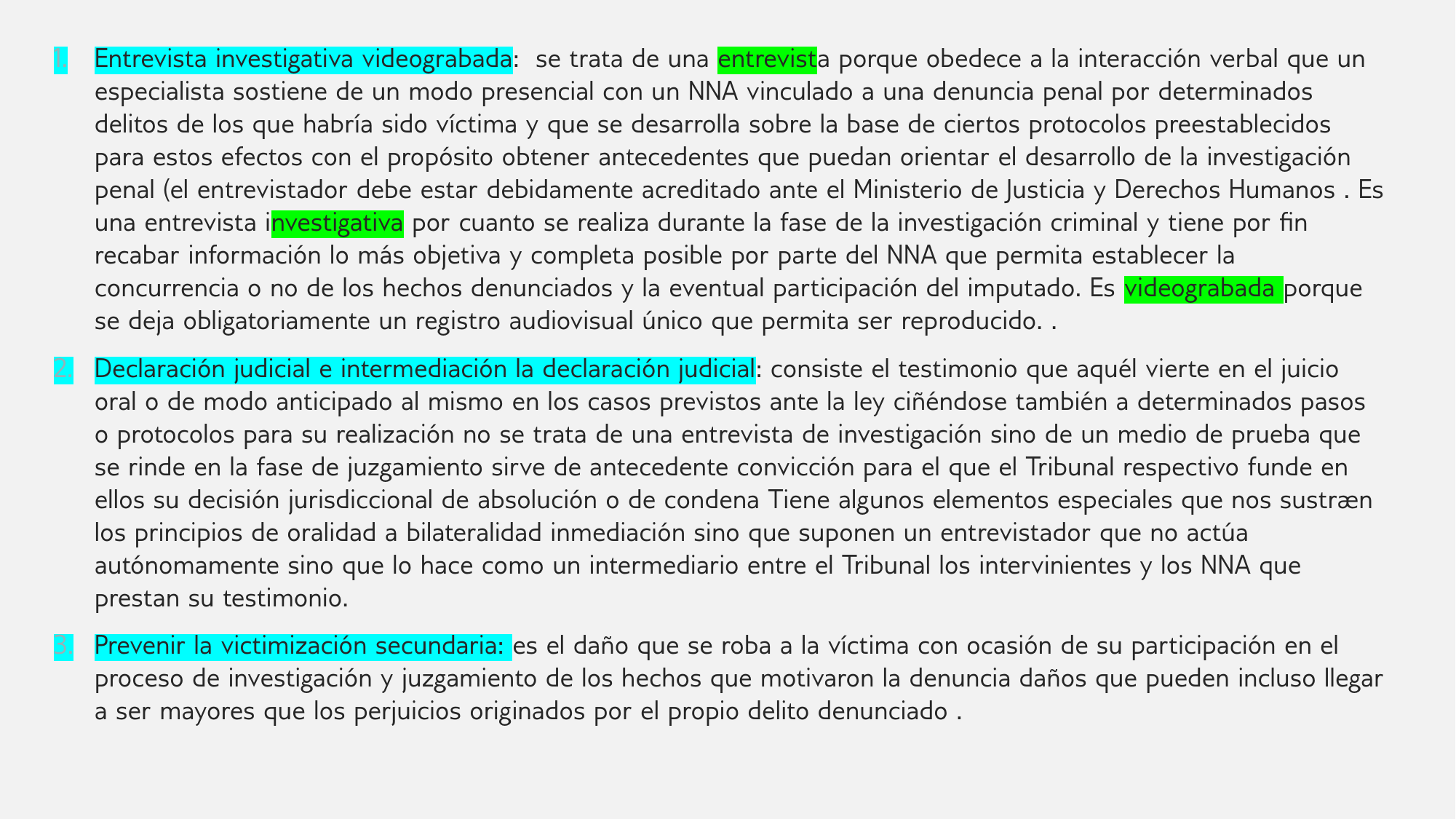

Entrevista investigativa videograbada:  se trata de una entrevista porque obedece a la interacción verbal que un especialista sostiene de un modo presencial con un NNA vinculado a una denuncia penal por determinados delitos de los que habría sido víctima y que se desarrolla sobre la base de ciertos protocolos preestablecidos para estos efectos con el propósito obtener antecedentes que puedan orientar el desarrollo de la investigación penal (el entrevistador debe estar debidamente acreditado ante el Ministerio de Justicia y Derechos Humanos . Es una entrevista investigativa por cuanto se realiza durante la fase de la investigación criminal y tiene por fin recabar información lo más objetiva y completa posible por parte del NNA que permita establecer la concurrencia o no de los hechos denunciados y la eventual participación del imputado. Es videograbada porque se deja obligatoriamente un registro audiovisual único que permita ser reproducido. .
Declaración judicial e intermediación la declaración judicial: consiste el testimonio que aquél vierte en el juicio oral o de modo anticipado al mismo en los casos previstos ante la ley ciñéndose también a determinados pasos o protocolos para su realización no se trata de una entrevista de investigación sino de un medio de prueba que se rinde en la fase de juzgamiento sirve de antecedente convicción para el que el Tribunal respectivo funde en ellos su decisión jurisdiccional de absolución o de condena Tiene algunos elementos especiales que nos sustraen los principios de oralidad a bilateralidad inmediación sino que suponen un entrevistador que no actúa autónomamente sino que lo hace como un intermediario entre el Tribunal los intervinientes y los NNA que prestan su testimonio.
Prevenir la victimización secundaria: es el daño que se roba a la víctima con ocasión de su participación en el proceso de investigación y juzgamiento de los hechos que motivaron la denuncia daños que pueden incluso llegar a ser mayores que los perjuicios originados por el propio delito denunciado .